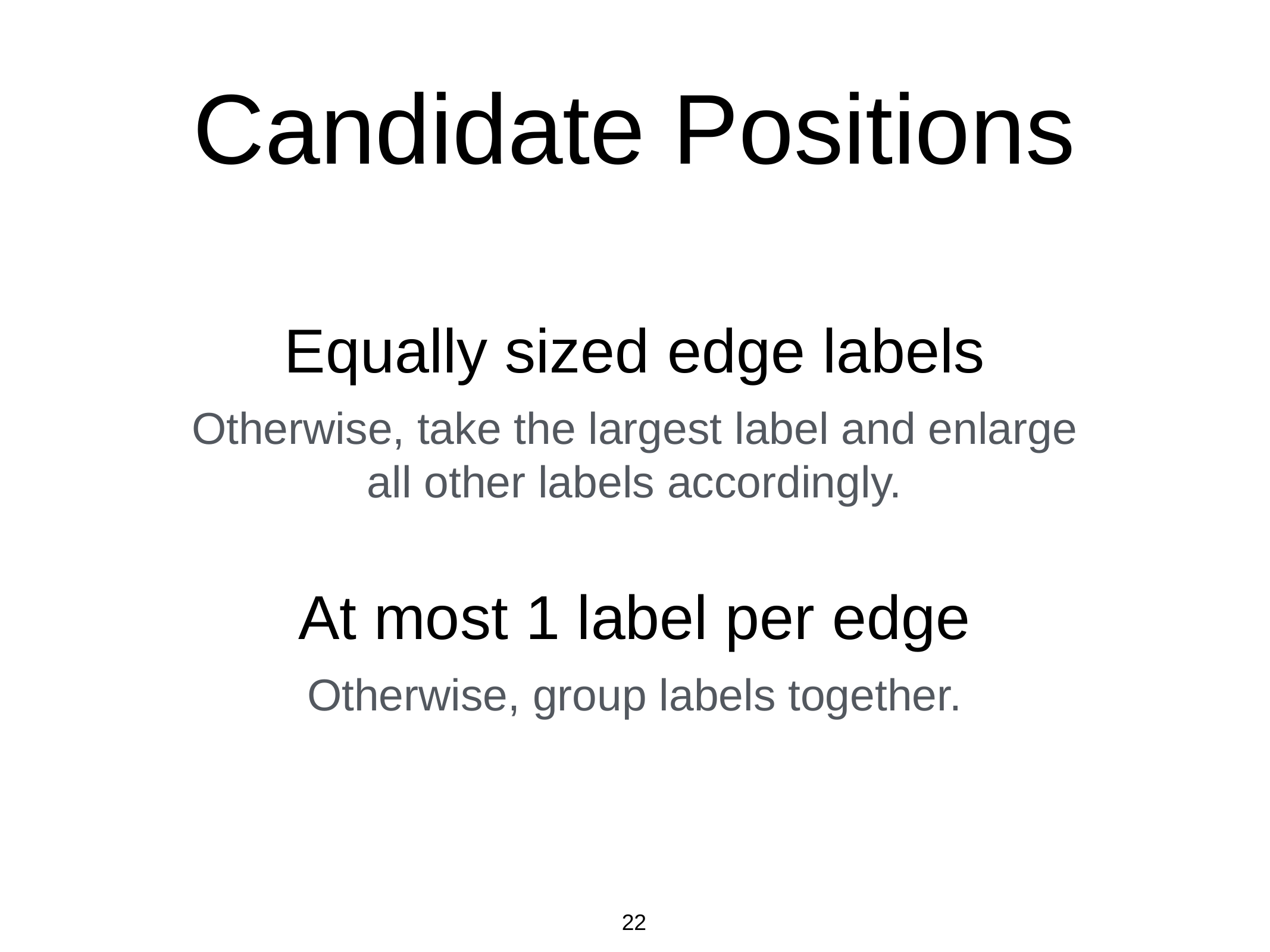

# Candidate Positions
Equally sized edge labels
Otherwise, take the largest label and enlarge
all other labels accordingly.
At most 1 label per edge
Otherwise, group labels together.
22